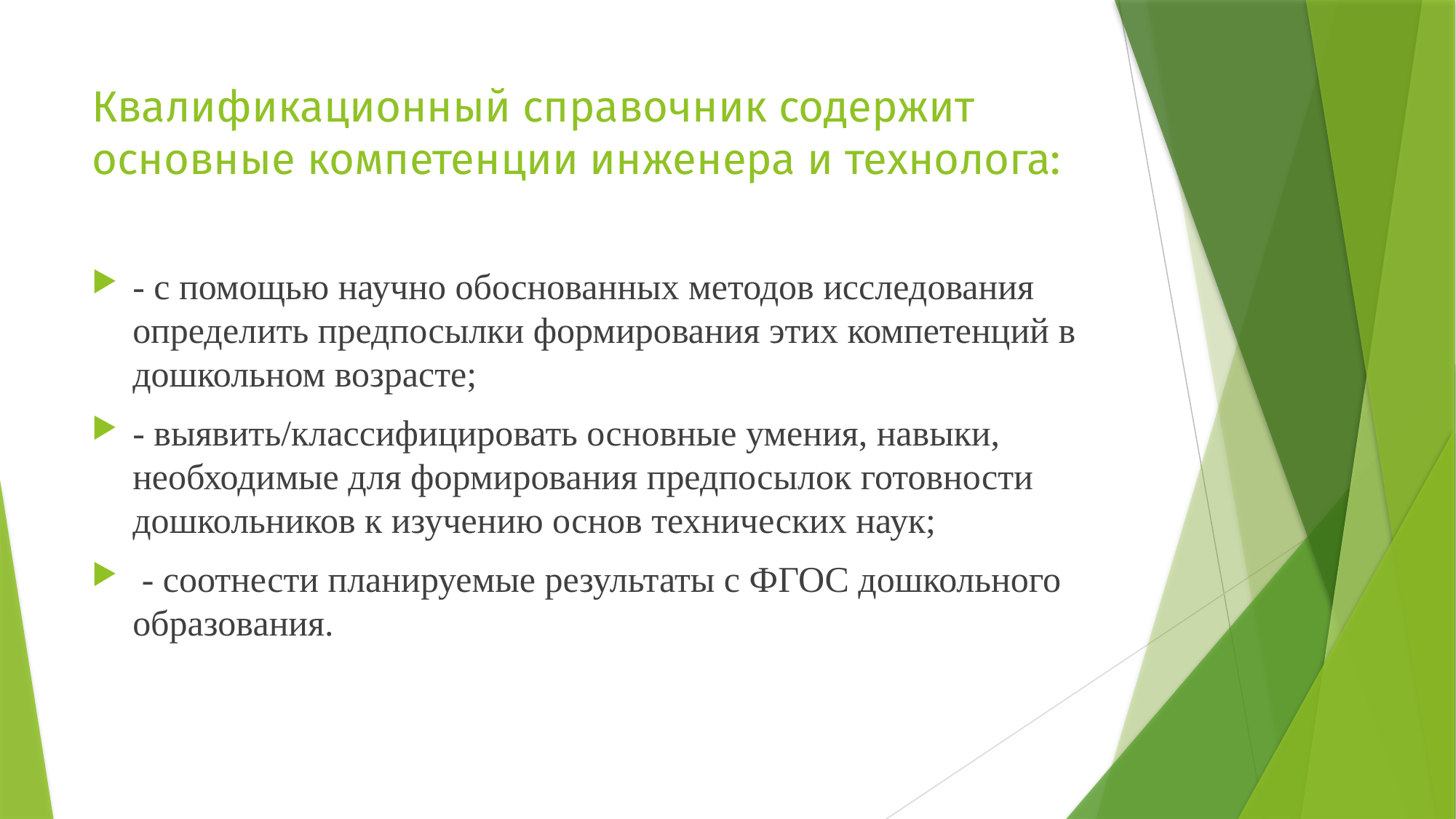

# Квалификационный справочник содержит основные компетенции инженера и технолога:
- с помощью научно обоснованных методов исследования определить предпосылки формирования этих компетенций в дошкольном возрасте;
- выявить/классифицировать основные умения, навыки, необходимые для формирования предпосылок готовности дошкольников к изучению основ технических наук;
 - соотнести планируемые результаты с ФГОС дошкольного образования.